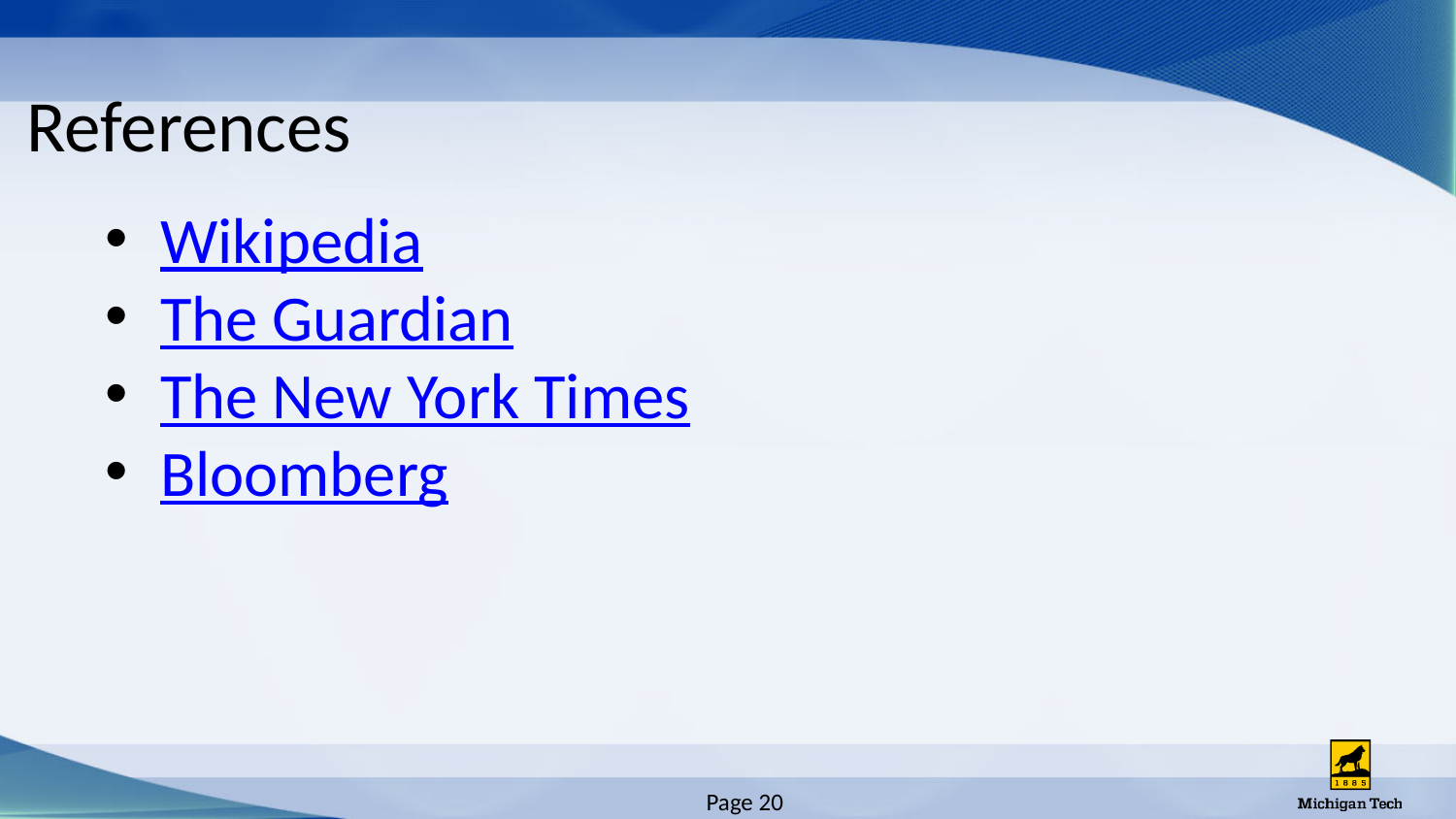

# References
Wikipedia
The Guardian
The New York Times
Bloomberg